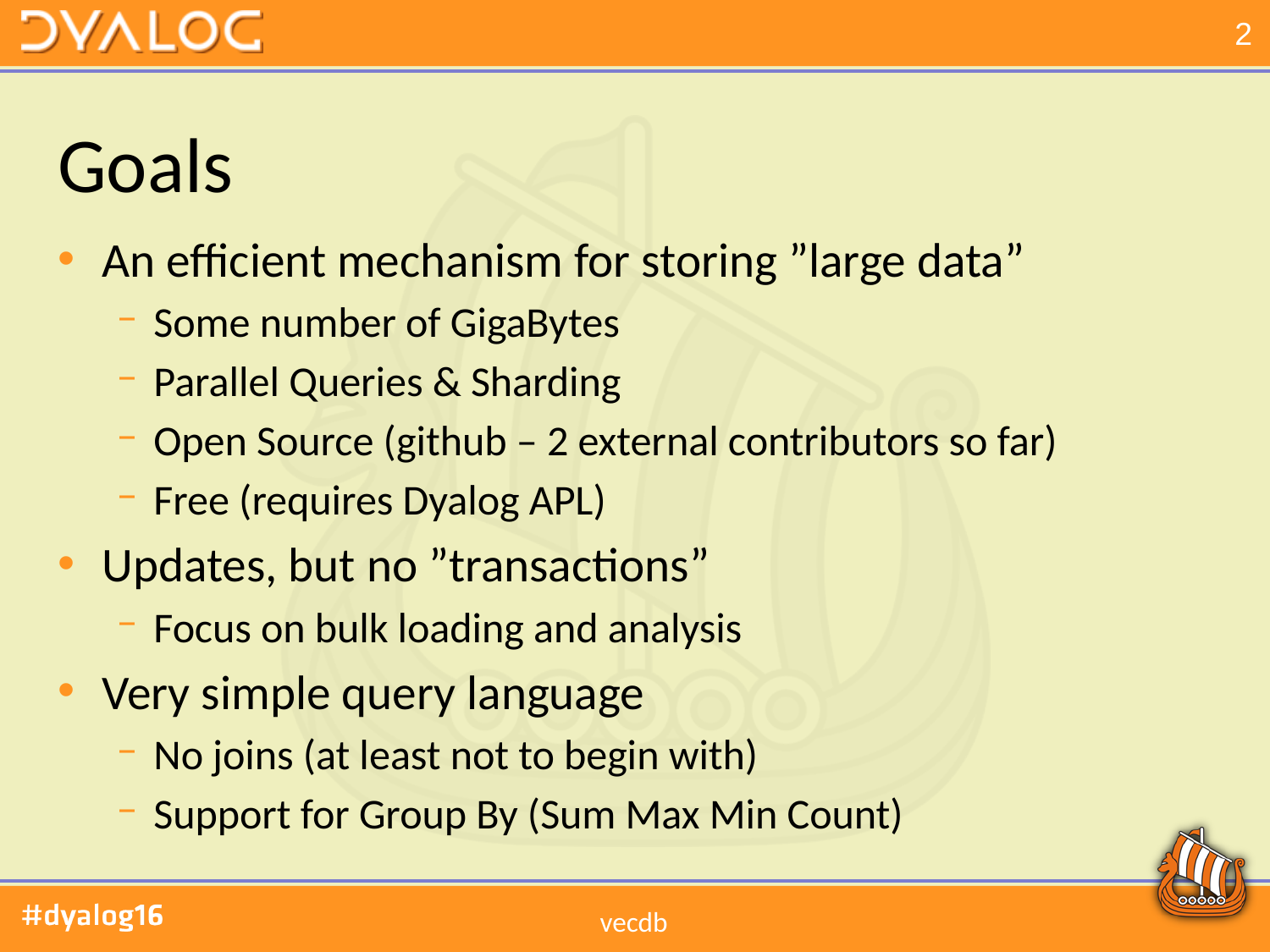

# Goals
An efficient mechanism for storing ”large data”
Some number of GigaBytes
Parallel Queries & Sharding
Open Source (github – 2 external contributors so far)
Free (requires Dyalog APL)
Updates, but no ”transactions”
Focus on bulk loading and analysis
Very simple query language
No joins (at least not to begin with)
Support for Group By (Sum Max Min Count)

vecdb